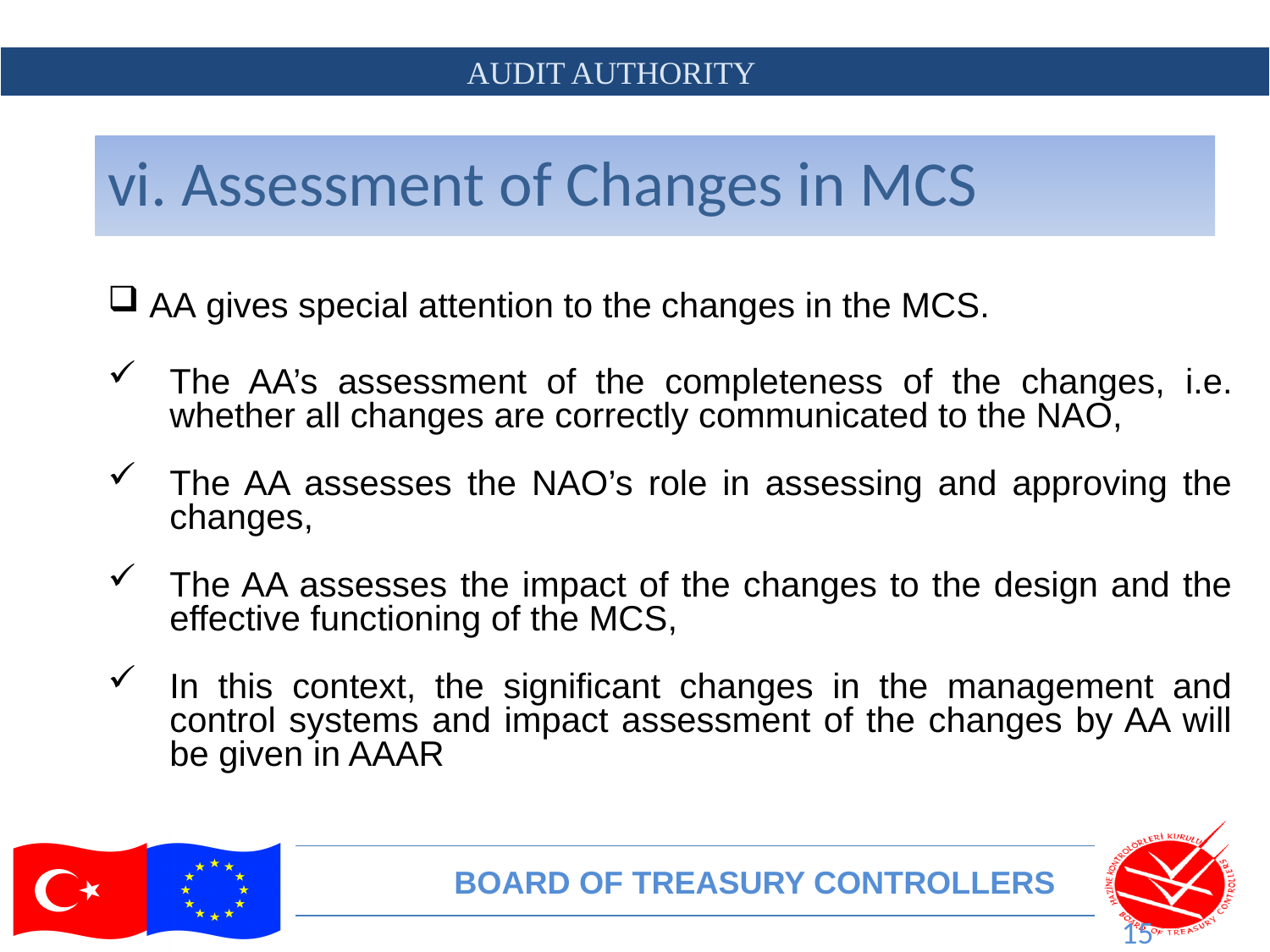

# vi. Assessment of Changes in MCS
 AA gives special attention to the changes in the MCS.

The AA’s assessment of the completeness of the changes, i.e. whether all changes are correctly communicated to the NAO,

The AA assesses the NAO’s role in assessing and approving the changes,

The AA assesses the impact of the changes to the design and the effective functioning of the MCS,

In this context, the significant changes in the management and control systems and impact assessment of the changes by AA will be given in AAAR
15